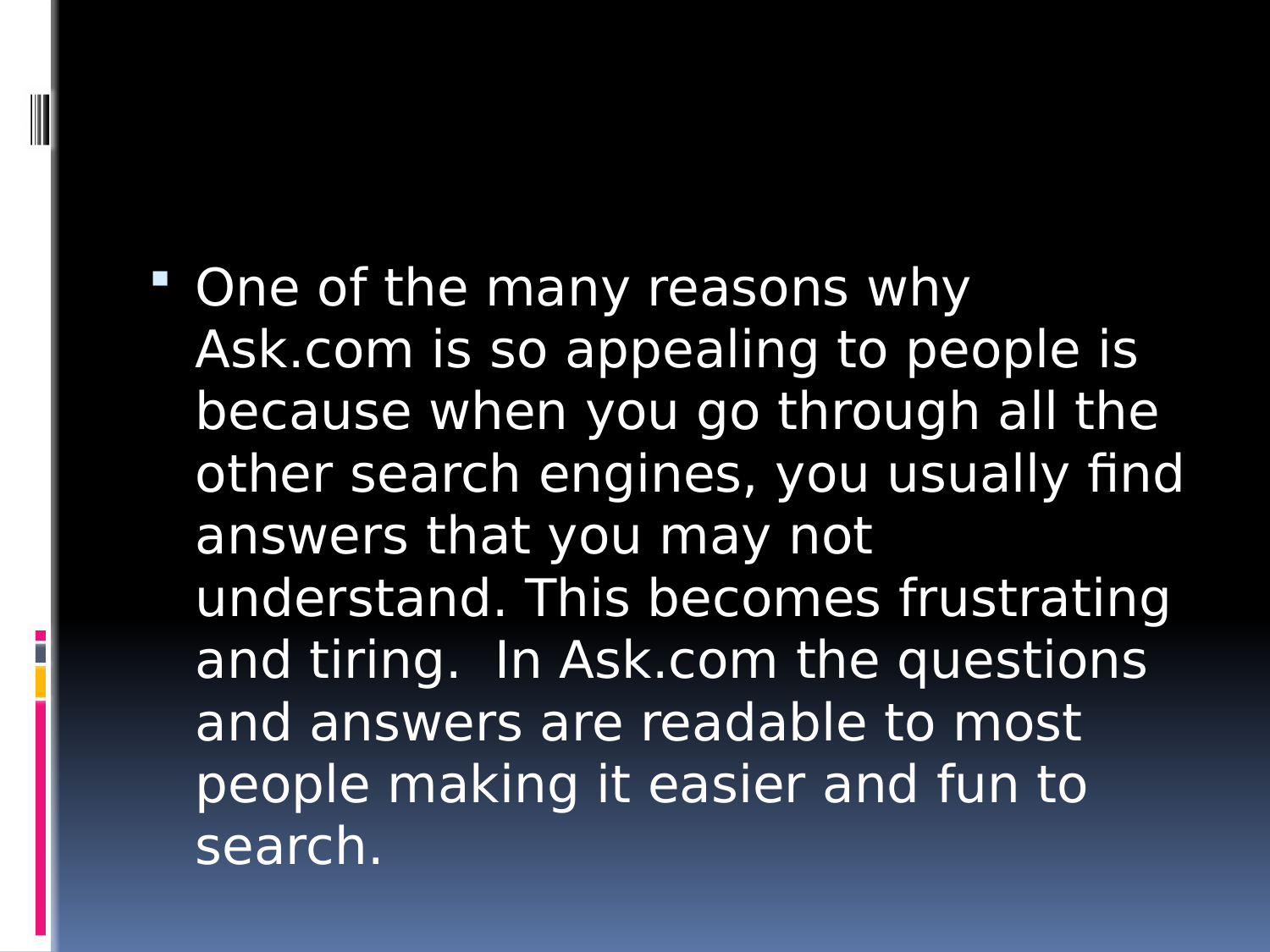

One of the many reasons why Ask.com is so appealing to people is because when you go through all the other search engines, you usually find answers that you may not understand. This becomes frustrating and tiring.  In Ask.com the questions and answers are readable to most people making it easier and fun to search.